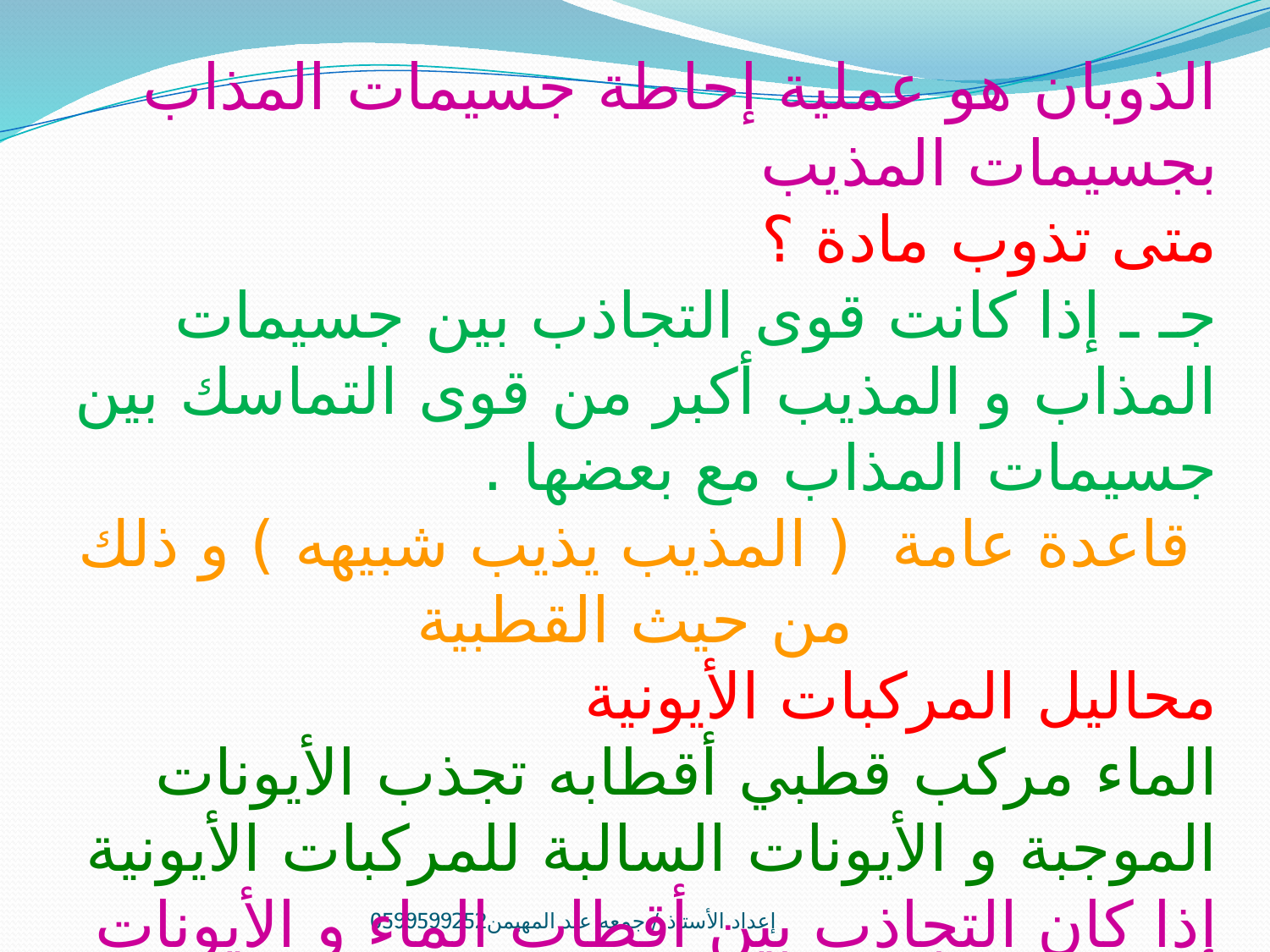

الذوبان هو عملية إحاطة جسيمات المذاب بجسيمات المذيب
متى تذوب مادة ؟
جـ ـ إذا كانت قوى التجاذب بين جسيمات المذاب و المذيب أكبر من قوى التماسك بين جسيمات المذاب مع بعضها .
قاعدة عامة  ( المذيب يذيب شبيهه ) و ذلك من حيث القطبية
محاليل المركبات الأيونية
الماء مركب قطبي أقطابه تجذب الأيونات الموجبة و الأيونات السالبة للمركبات الأيونية
إذا كان التجاذب بين أقطاب الماء و الأيونات أكبر من التجاذب بين الأيونات الموجبة و السالبة في البلورة يذوب المركب مثل كلوريد الصوديوم ( ملح الطعام )
إعداد الأستاذ / جمعه عبد المهيمن0599599252